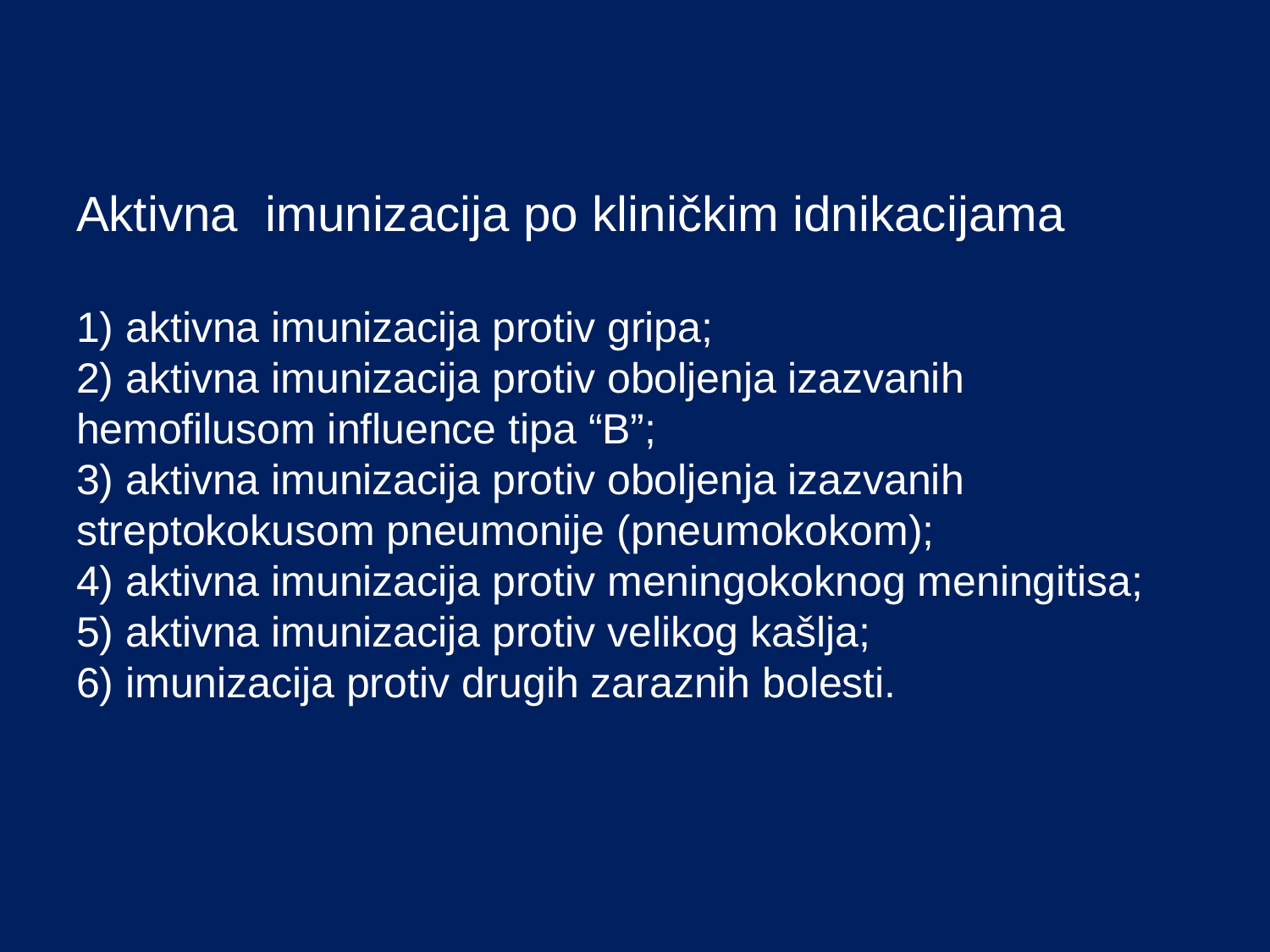

# Aktivna  imunizacija po kliničkim idnikacijama 1) aktivna imunizacija protiv gripa; 2) aktivna imunizacija protiv oboljenja izazvanih hemofilusom influence tipa “B”; 3) aktivna imunizacija protiv oboljenja izazvanih streptokokusom pneumonije (pneumokokom); 4) aktivna imunizacija protiv meningokoknog meningitisa; 5) aktivna imunizacija protiv velikog kašlja; 6) imunizacija protiv drugih zaraznih bolesti.